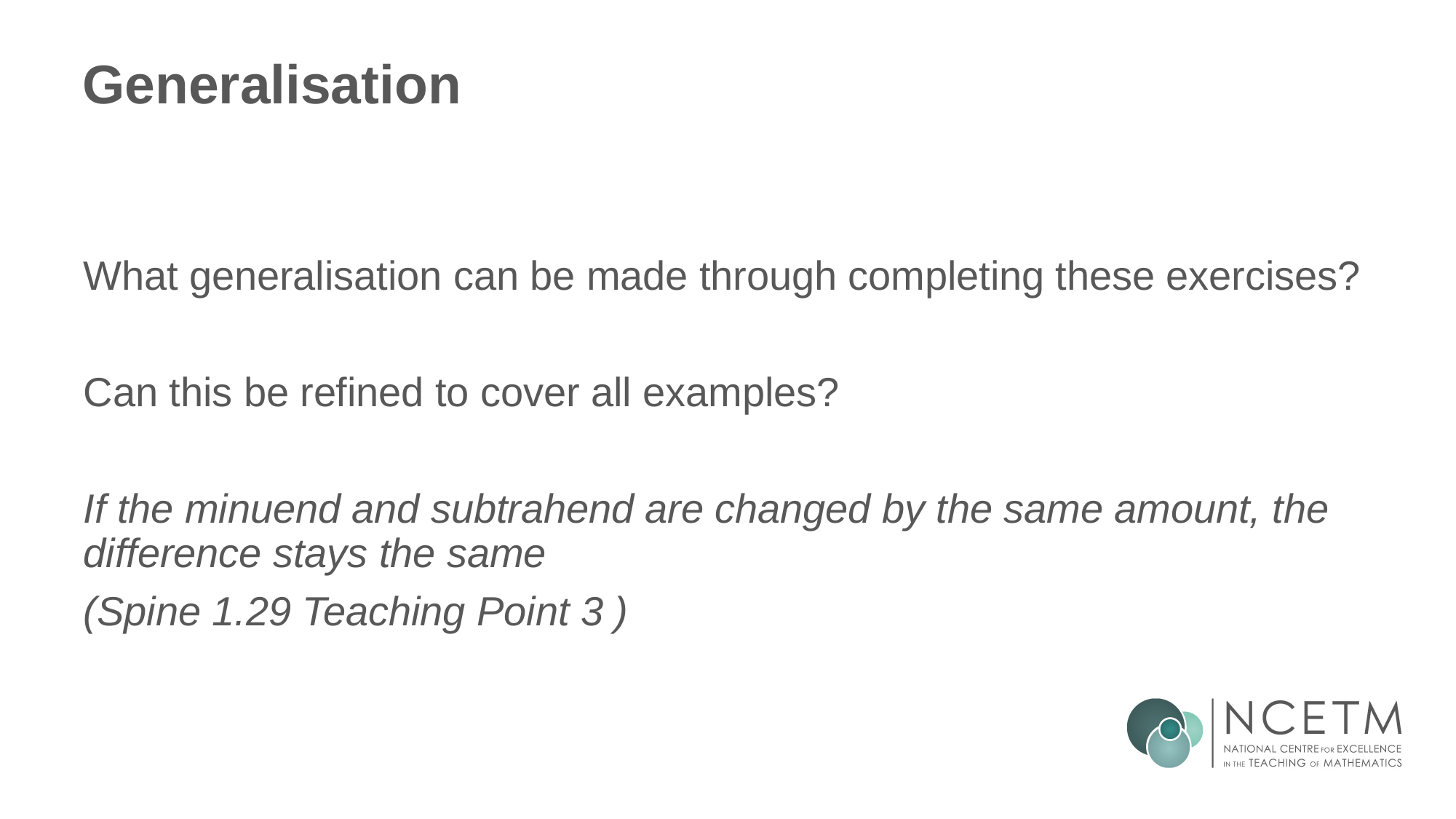

# Generalisation

What generalisation can be made through completing these exercises?

Can this be refined to cover all examples?

If the minuend and subtrahend are changed by the same amount, the difference stays the same
(Spine 1.29 Teaching Point 3 )